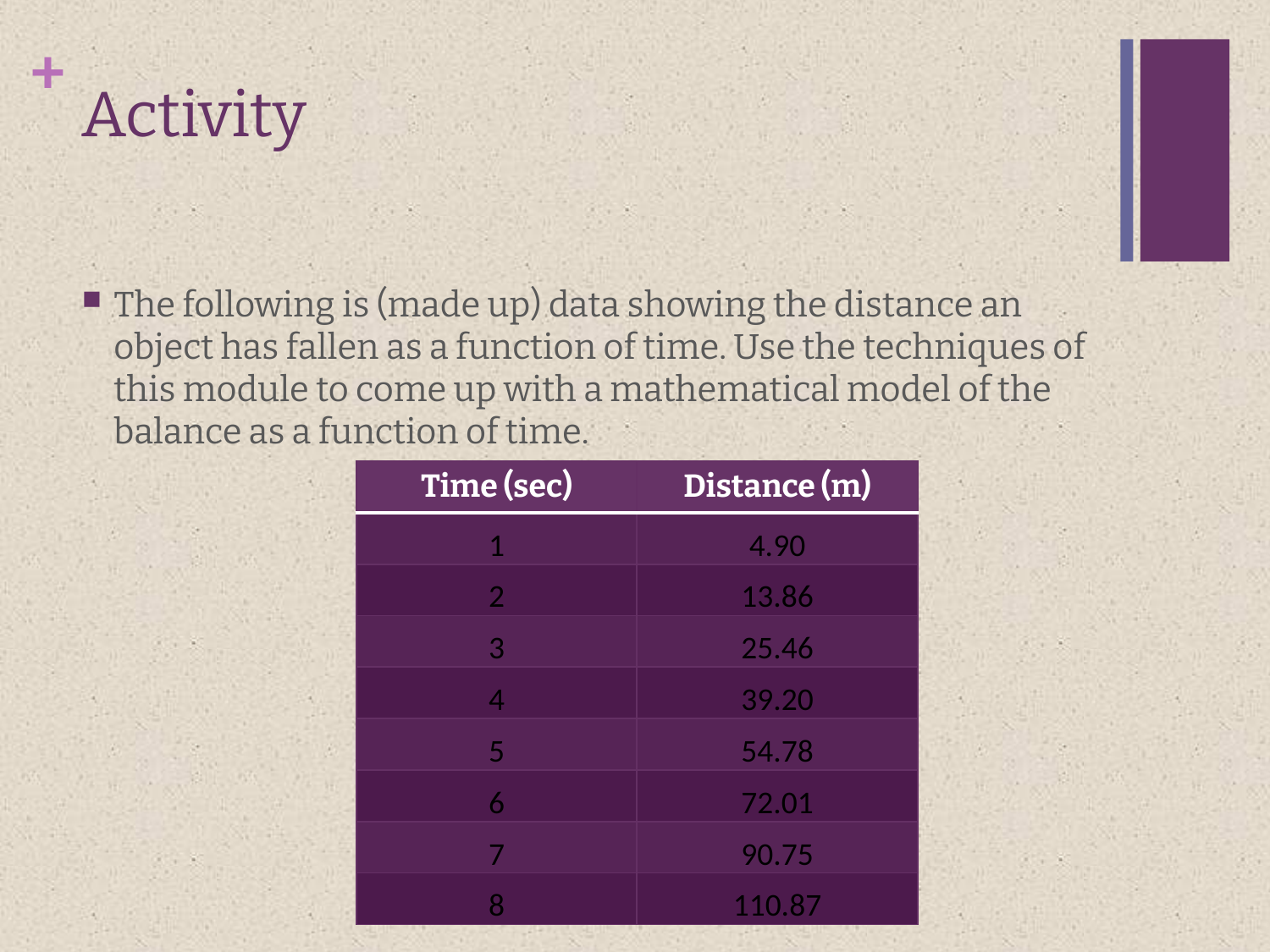

# Activity
The following is (made up) data showing the distance an object has fallen as a function of time. Use the techniques of this module to come up with a mathematical model of the balance as a function of time.

| Time (sec) | Distance (m) |
| --- | --- |
| 1 | 4.90 |
| 2 | 13.86 |
| 3 | 25.46 |
| 4 | 39.20 |
| 5 | 54.78 |
| 6 | 72.01 |
| 7 | 90.75 |
| 8 | 110.87 |